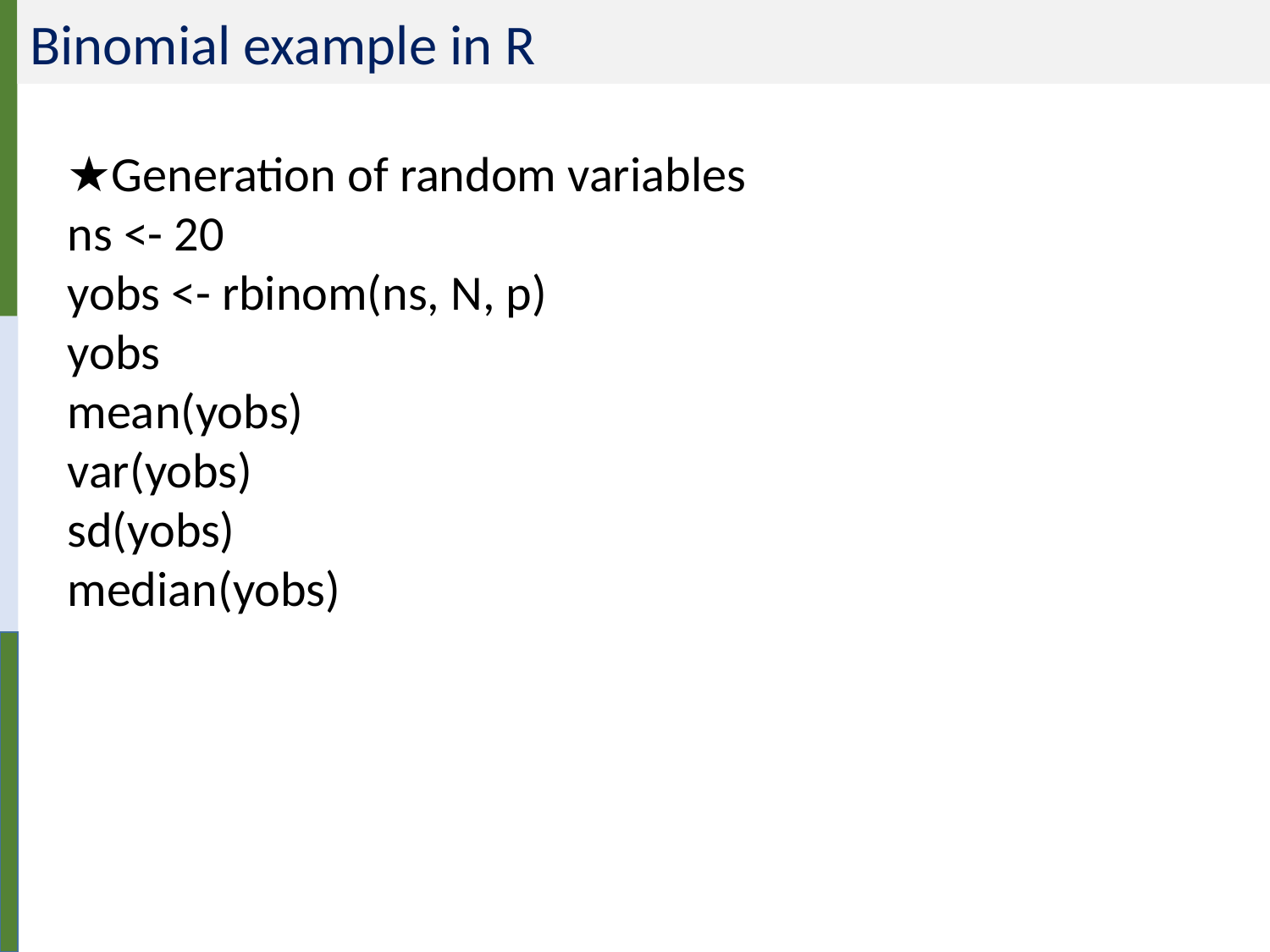

Binomial example in R
★Generation of random variables
ns <- 20
yobs <- rbinom(ns, N, p)
yobs
mean(yobs)
var(yobs)
sd(yobs)
median(yobs)